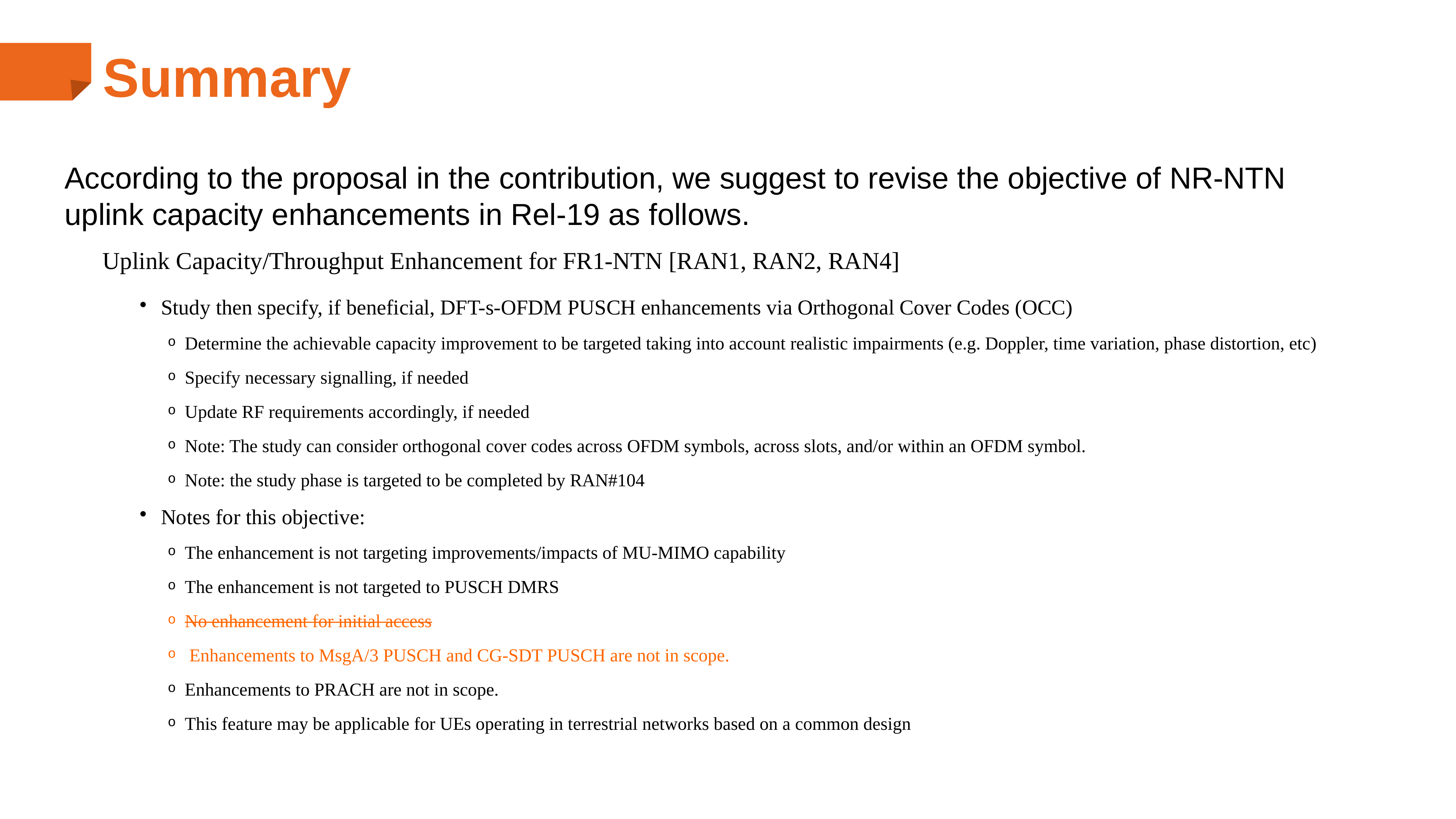

# Summary
According to the proposal in the contribution, we suggest to revise the objective of NR-NTN uplink capacity enhancements in Rel-19 as follows.
Uplink Capacity/Throughput Enhancement for FR1-NTN [RAN1, RAN2, RAN4]
Study then specify, if beneficial, DFT-s-OFDM PUSCH enhancements via Orthogonal Cover Codes (OCC)
Determine the achievable capacity improvement to be targeted taking into account realistic impairments (e.g. Doppler, time variation, phase distortion, etc)
Specify necessary signalling, if needed
Update RF requirements accordingly, if needed
Note: The study can consider orthogonal cover codes across OFDM symbols, across slots, and/or within an OFDM symbol.
Note: the study phase is targeted to be completed by RAN#104
Notes for this objective:
The enhancement is not targeting improvements/impacts of MU-MIMO capability
The enhancement is not targeted to PUSCH DMRS
No enhancement for initial access
 Enhancements to MsgA/3 PUSCH and CG-SDT PUSCH are not in scope.
Enhancements to PRACH are not in scope.
This feature may be applicable for UEs operating in terrestrial networks based on a common design